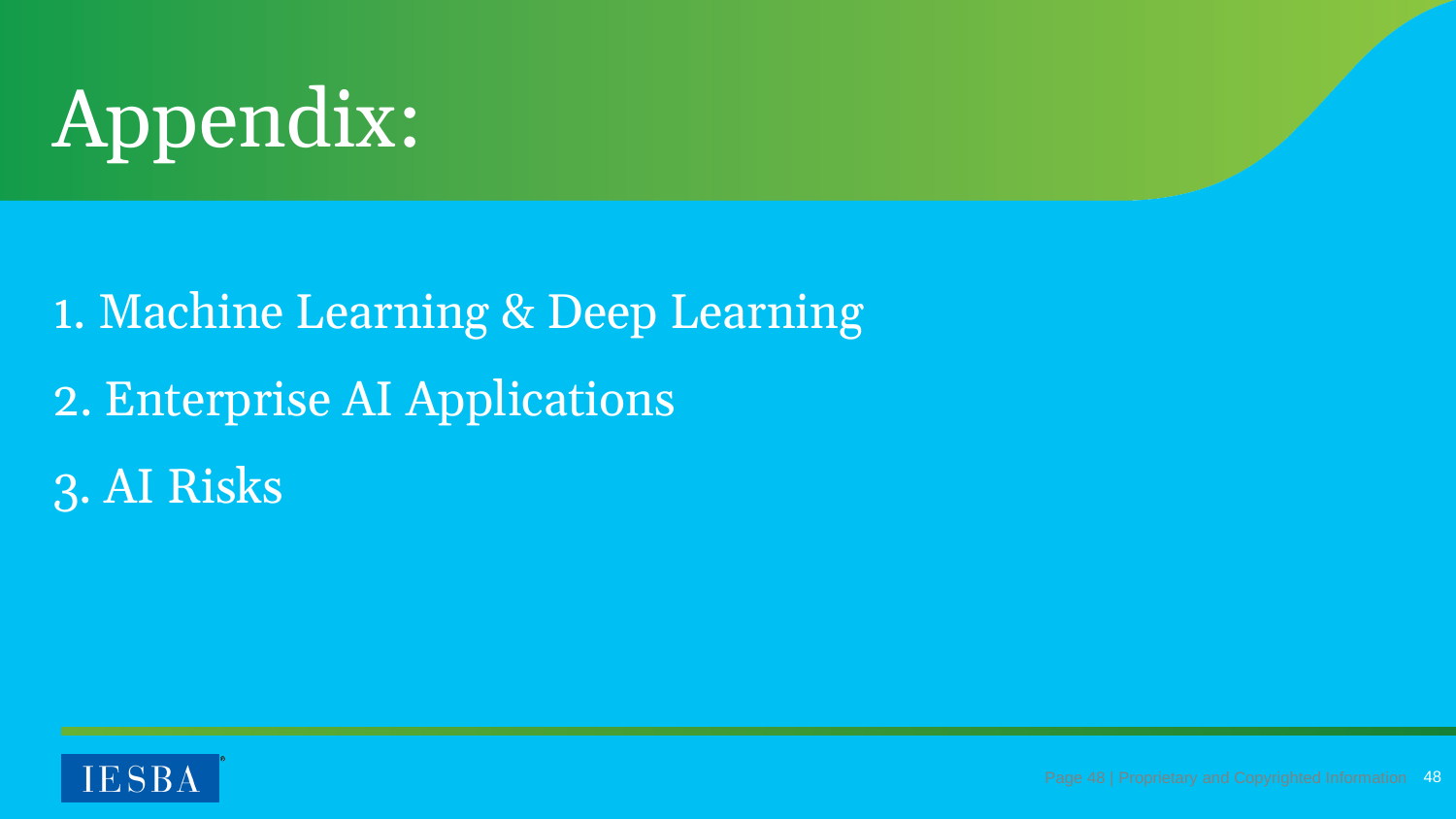

# Appendix: 1. Machine Learning & Deep Learning 2. Enterprise AI Applications 3. AI Risks
48